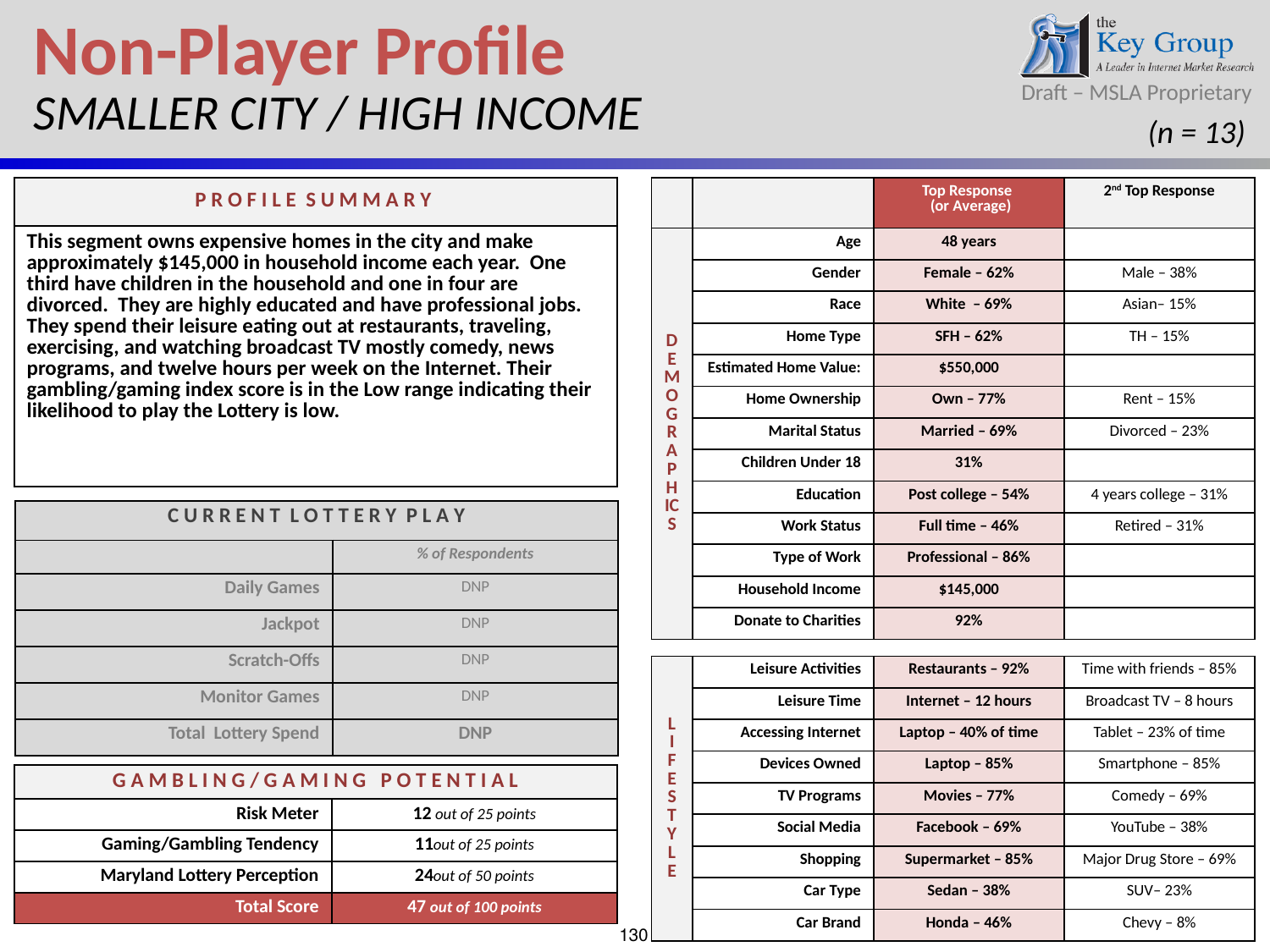

Non-Player Profile
SMALLER CITY / HIGH INCOME
(n = 13)
| P R O F I L E S U M M A R Y |
| --- |
| This segment owns expensive homes in the city and make approximately $145,000 in household income each year. One third have children in the household and one in four are divorced. They are highly educated and have professional jobs. They spend their leisure eating out at restaurants, traveling, exercising, and watching broadcast TV mostly comedy, news programs, and twelve hours per week on the Internet. Their gambling/gaming index score is in the Low range indicating their likelihood to play the Lottery is low. |
|  |  | Top Response (or Average) | 2nd Top Response |
| --- | --- | --- | --- |
| DEMOGRAPHICS | Age | 48 years |  |
|  | Gender | Female – 62% | Male – 38% |
|  | Race | White – 69% | Asian– 15% |
|  | Home Type | SFH – 62% | TH – 15% |
|  | Estimated Home Value: | $550,000 |  |
|  | Home Ownership | Own – 77% | Rent – 15% |
|  | Marital Status | Married – 69% | Divorced – 23% |
|  | Children Under 18 | 31% |  |
|  | Education | Post college – 54% | 4 years college – 31% |
|  | Work Status | Full time – 46% | Retired – 31% |
|  | Type of Work | Professional – 86% |  |
|  | Household Income | $145,000 |  |
|  | Donate to Charities | 92% |  |
|  |  |  |  |
| L I F E S TY L E | Leisure Activities | Restaurants – 92% | Time with friends – 85% |
|  | Leisure Time | Internet – 12 hours | Broadcast TV – 8 hours |
|  | Accessing Internet | Laptop – 40% of time | Tablet – 23% of time |
|  | Devices Owned | Laptop – 85% | Smartphone – 85% |
|  | TV Programs | Movies – 77% | Comedy – 69% |
|  | Social Media | Facebook – 69% | YouTube – 38% |
|  | Shopping | Supermarket – 85% | Major Drug Store – 69% |
|  | Car Type | Sedan – 38% | SUV– 23% |
|  | Car Brand | Honda – 46% | Chevy – 8% |
| C U R R E N T L O T T E R Y P L A Y |  |
| --- | --- |
|  | % of Respondents |
| Daily Games | DNP |
| Jackpot | DNP |
| Scratch-Offs | DNP |
| Monitor Games | DNP |
| Total Lottery Spend | DNP |
| G A M B L I N G / G A M I N G P O T E N T I A L |  |
| --- | --- |
| Risk Meter | 12 out of 25 points |
| Gaming/Gambling Tendency | 11out of 25 points |
| Maryland Lottery Perception | 24out of 50 points |
| Total Score | 47 out of 100 points |